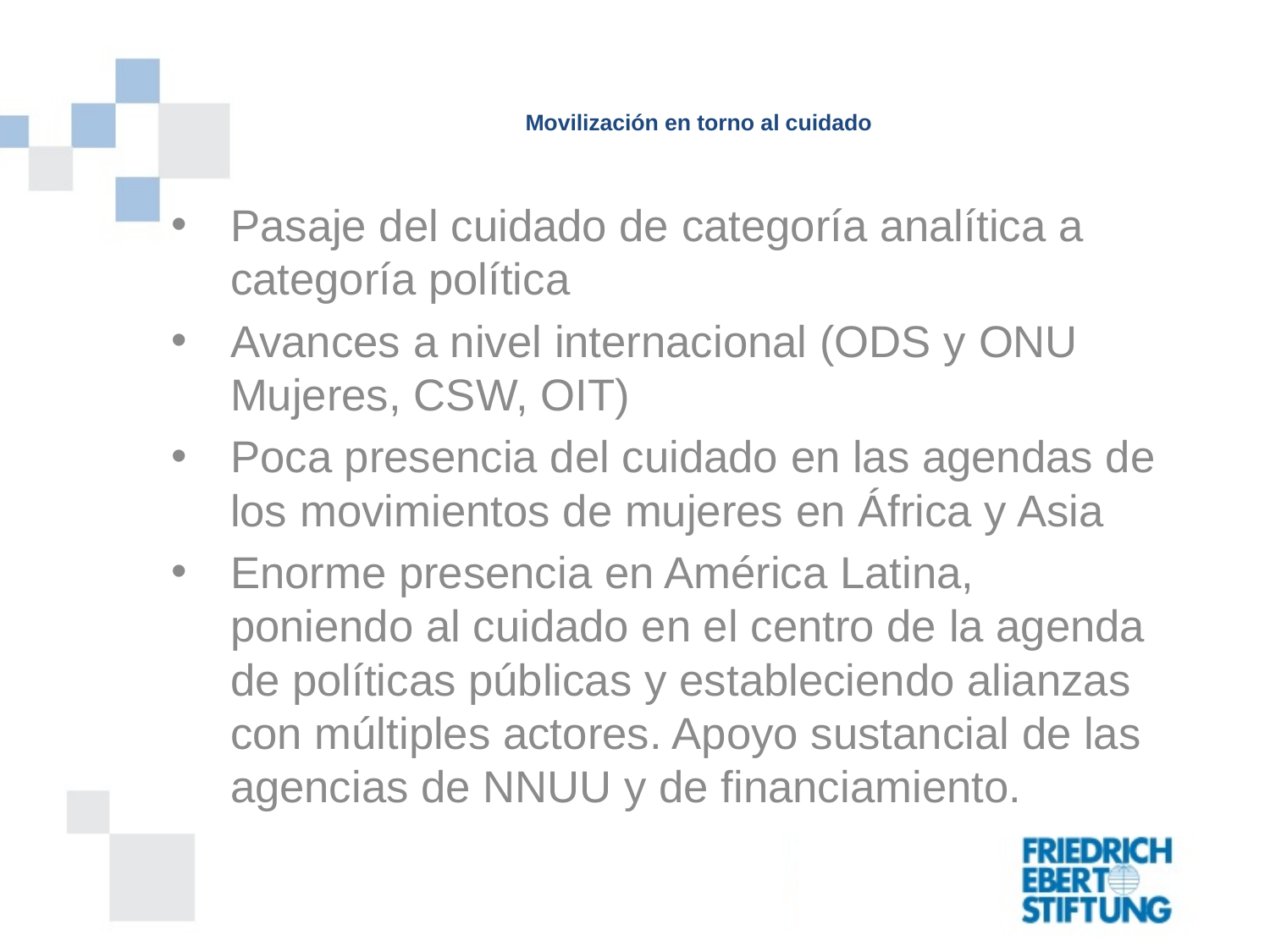

# Movilización en torno al cuidado
Pasaje del cuidado de categoría analítica a categoría política
Avances a nivel internacional (ODS y ONU Mujeres, CSW, OIT)
Poca presencia del cuidado en las agendas de los movimientos de mujeres en África y Asia
Enorme presencia en América Latina, poniendo al cuidado en el centro de la agenda de políticas públicas y estableciendo alianzas con múltiples actores. Apoyo sustancial de las agencias de NNUU y de financiamiento.